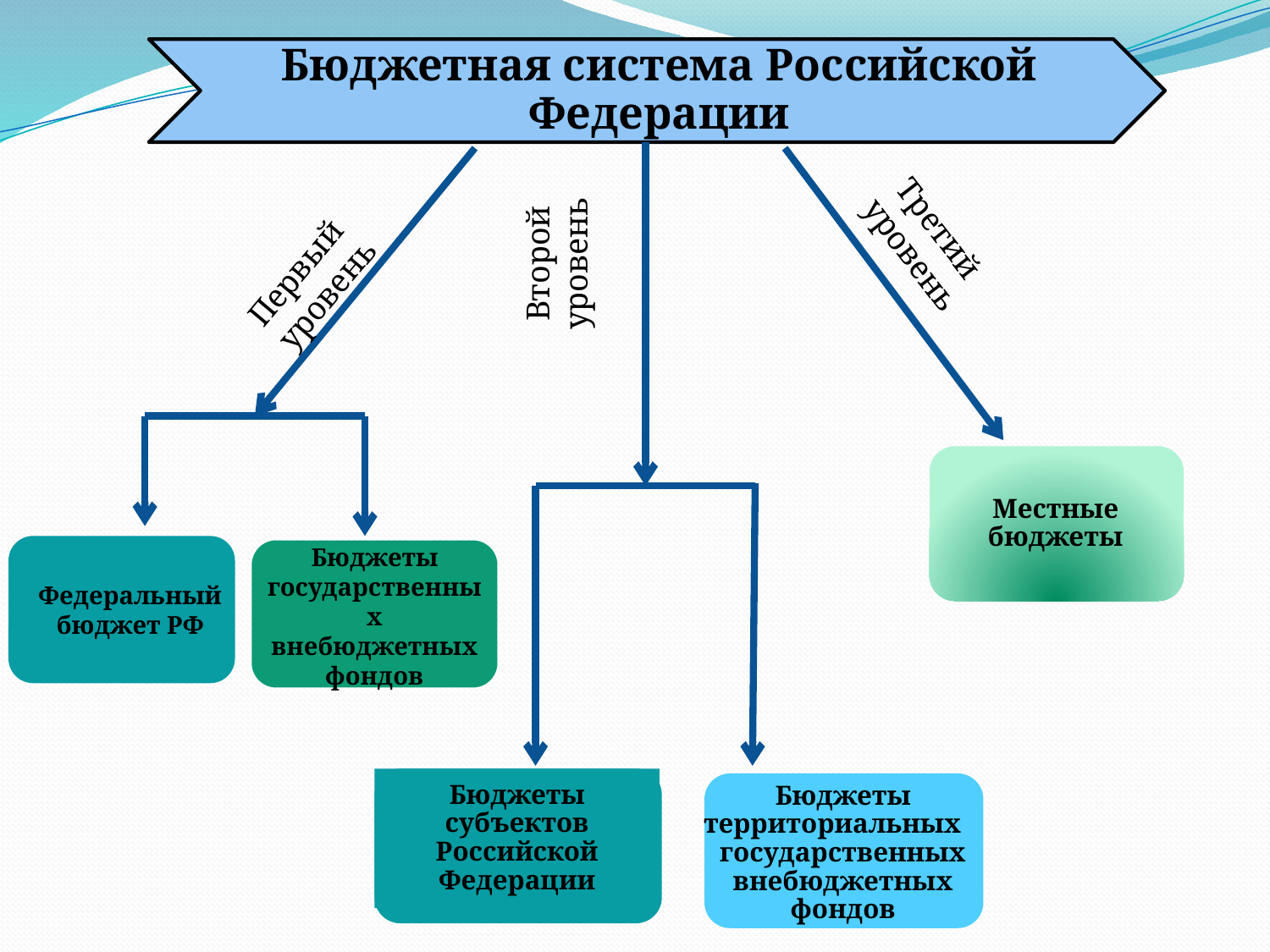

Бюджетная система Российской Федерации
Третий
уровень
Второй
уровень
Первый
уровень

Местные бюджеты

Федеральный бюджет РФ
Бюджеты государственных внебюджетных фондов

Бюджеты субъектов Российской Федерации

Бюджеты территориальных    государственных внебюджетных фондов